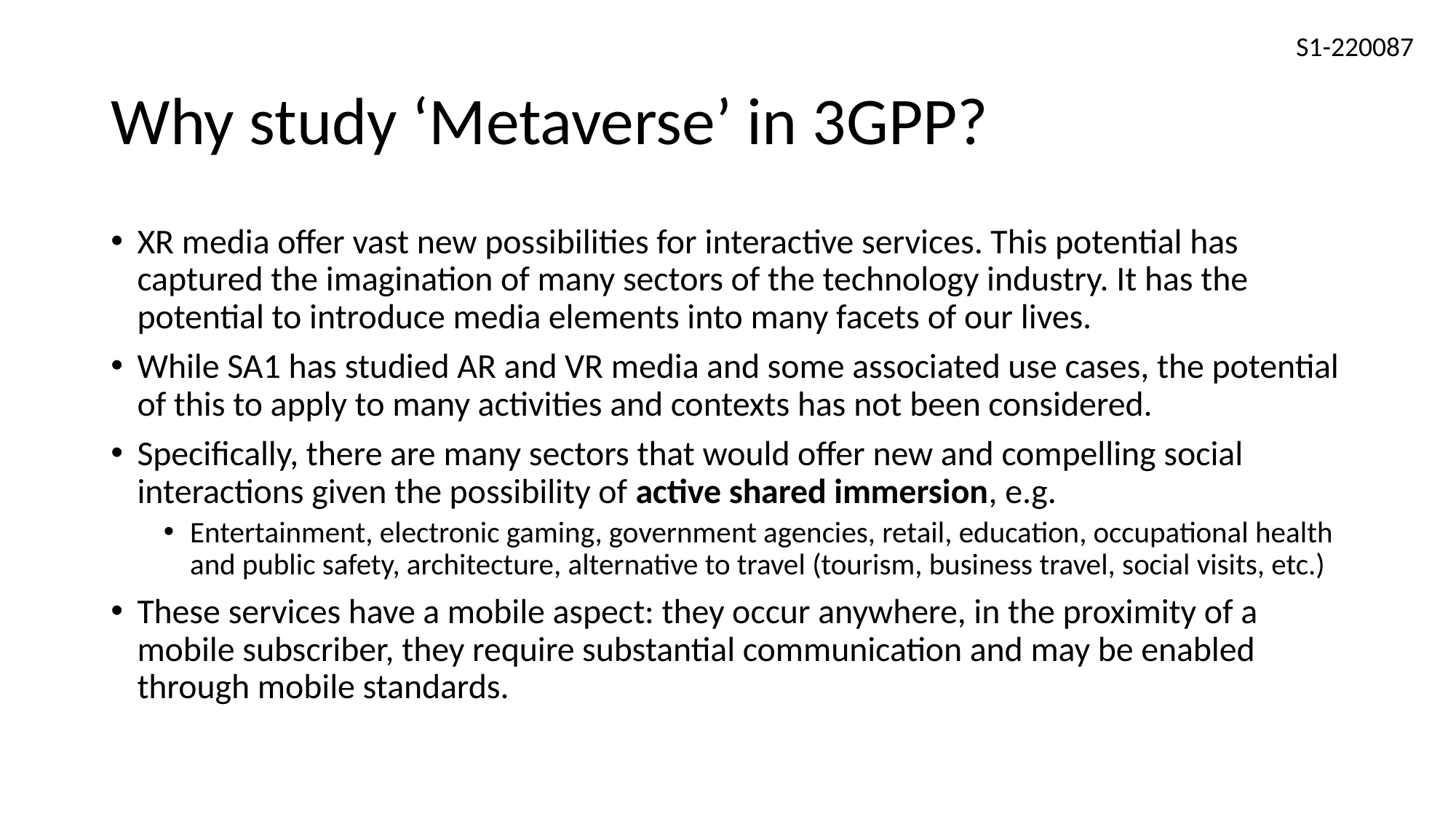

S1-220087
# Why study ‘Metaverse’ in 3GPP?
XR media offer vast new possibilities for interactive services. This potential has captured the imagination of many sectors of the technology industry. It has the potential to introduce media elements into many facets of our lives.
While SA1 has studied AR and VR media and some associated use cases, the potential of this to apply to many activities and contexts has not been considered.
Specifically, there are many sectors that would offer new and compelling social interactions given the possibility of active shared immersion, e.g.
Entertainment, electronic gaming, government agencies, retail, education, occupational health and public safety, architecture, alternative to travel (tourism, business travel, social visits, etc.)
These services have a mobile aspect: they occur anywhere, in the proximity of a mobile subscriber, they require substantial communication and may be enabled through mobile standards.